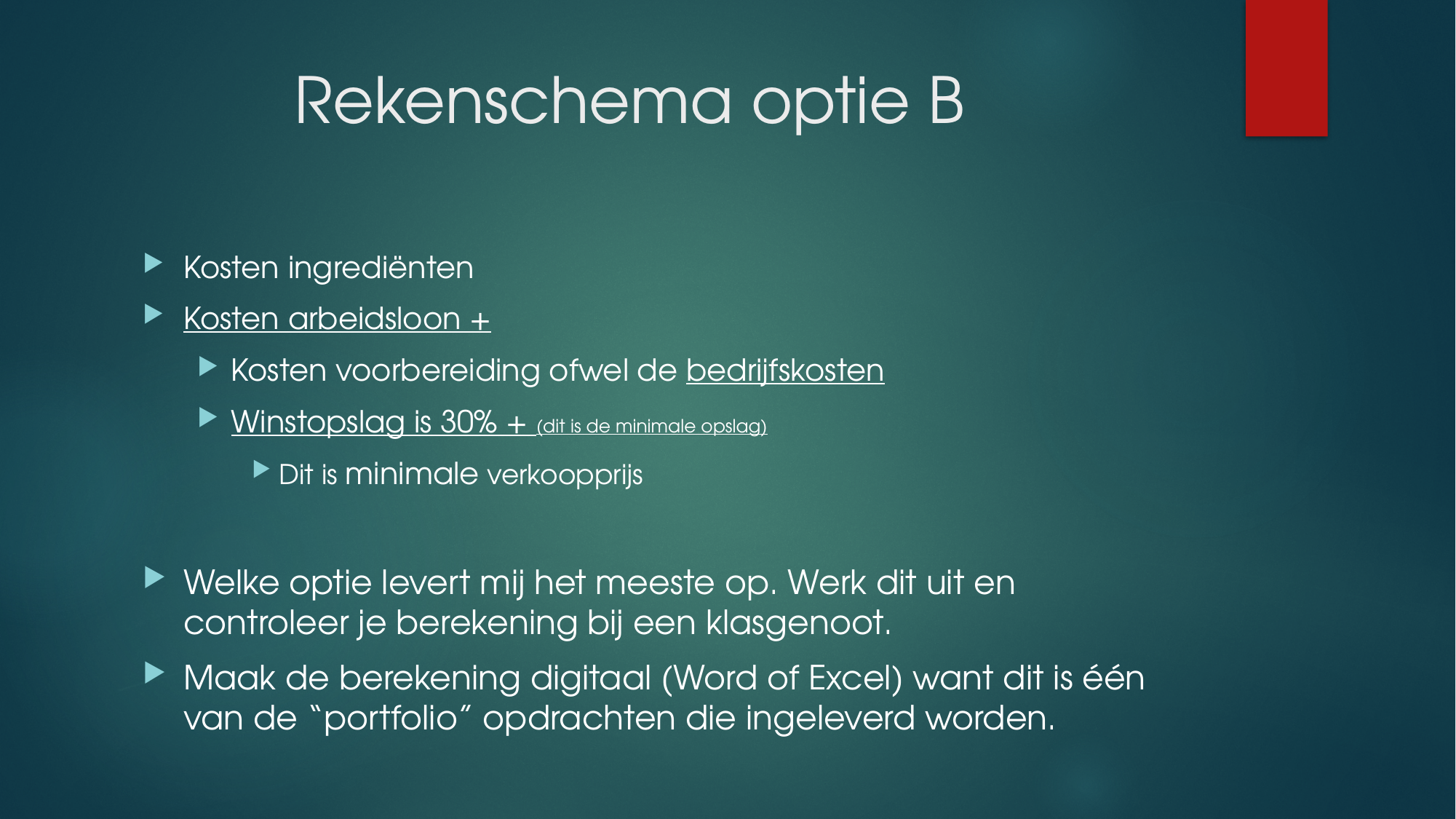

# Rekenschema optie B
Kosten ingrediënten
Kosten arbeidsloon +
Kosten voorbereiding ofwel de bedrijfskosten
Winstopslag is 30% + (dit is de minimale opslag)
Dit is minimale verkoopprijs

Welke optie levert mij het meeste op. Werk dit uit en controleer je berekening bij een klasgenoot.
Maak de berekening digitaal (Word of Excel) want dit is één van de “portfolio” opdrachten die ingeleverd worden.